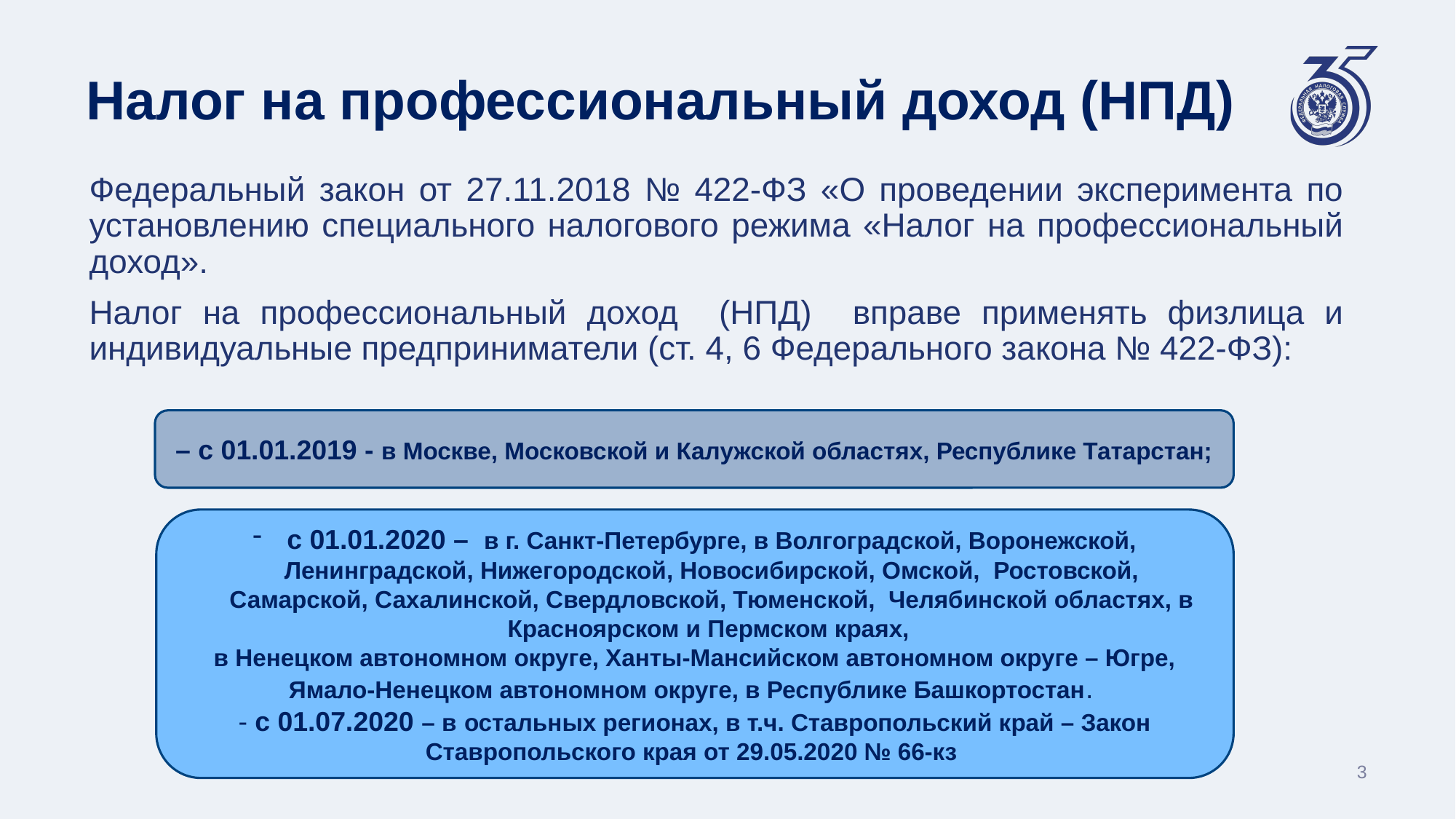

# Налог на профессиональный доход (НПД)
Федеральный закон от 27.11.2018 № 422-ФЗ «О проведении эксперимента по установлению специального налогового режима «Налог на профессиональный доход».
Налог на профессиональный доход  (НПД)  вправе применять физлица и индивидуальные предприниматели (ст. 4, 6 Федерального закона № 422-ФЗ):

– с 01.01.2019 - в Москве, Московской и Калужской областях, Республике Татарстан;

с 01.01.2020 –  в г. Санкт-Петербурге, в Волгоградской, Воронежской, Ленинградской, Нижегородской, Новосибирской, Омской,  Ростовской, Самарской, Сахалинской, Свердловской, Тюменской,  Челябинской областях, в Красноярском и Пермском краях,
 в Ненецком автономном округе, Ханты-Мансийском автономном округе – Югре,  Ямало-Ненецком автономном округе, в Республике Башкортостан.
- с 01.07.2020 – в остальных регионах, в т.ч. Ставропольский край – Закон Ставропольского края от 29.05.2020 № 66-кз
3